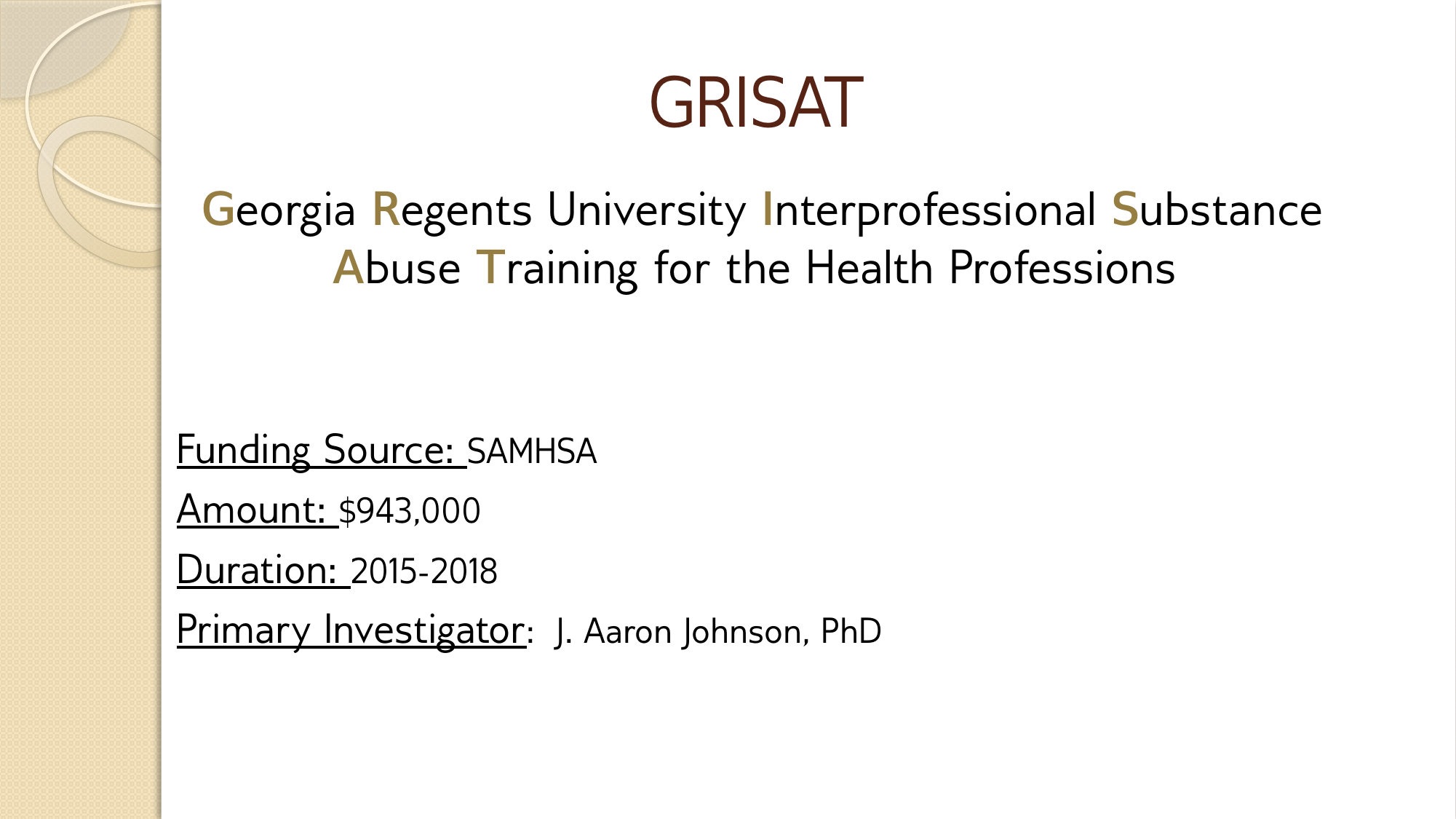

# GRISAT
Georgia Regents University Interprofessional Substance Abuse Training for the Health Professions

Funding Source: SAMHSA
Amount: $943,000
Duration: 2015-2018
Primary Investigator:  J. Aaron Johnson, PhD